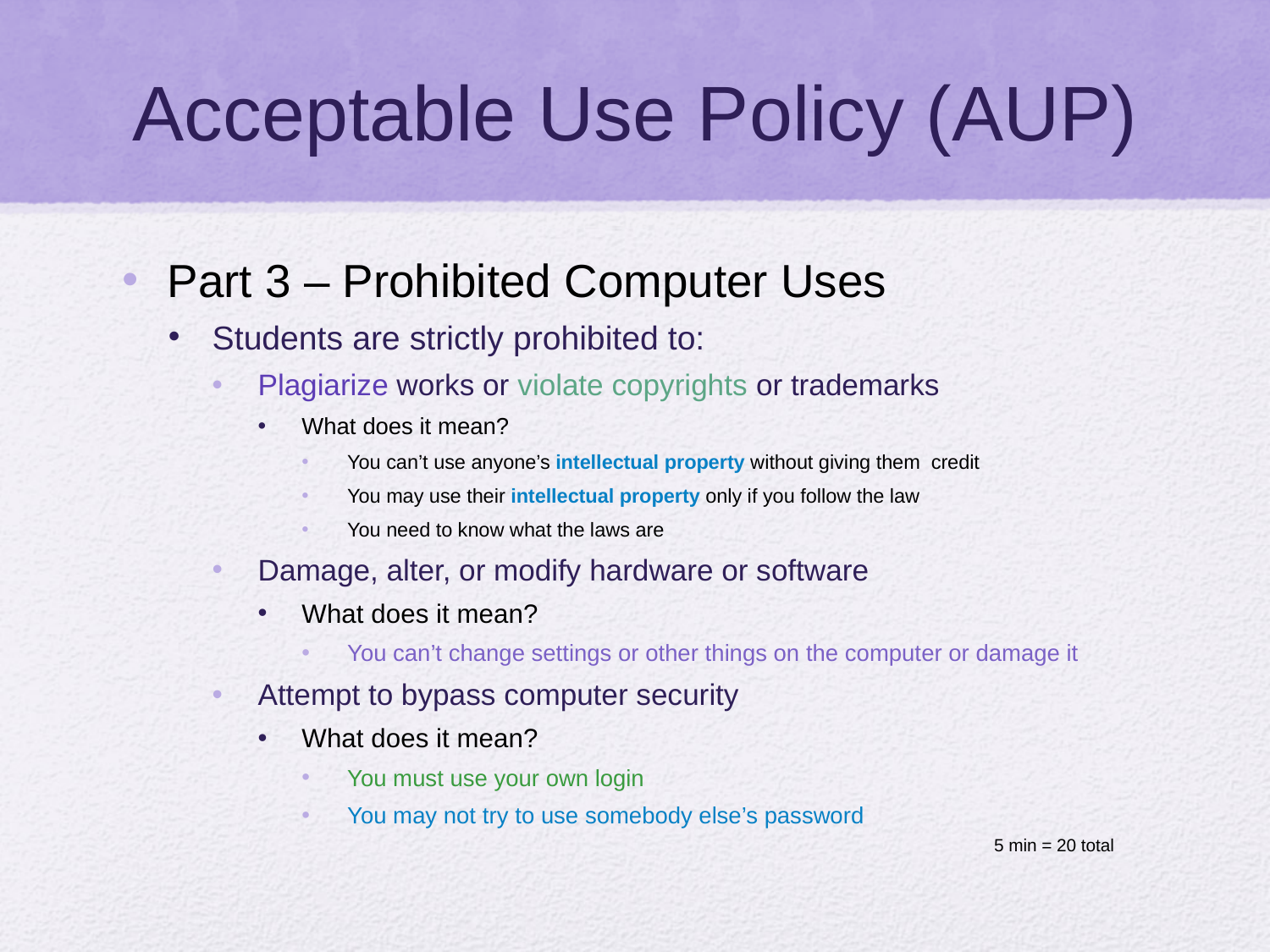

# Acceptable Use Policy (AUP)
Part 3 – Prohibited Computer Uses
Students are strictly prohibited to:
Plagiarize works or violate copyrights or trademarks
What does it mean?
You can’t use anyone’s intellectual property without giving them  credit
You may use their intellectual property only if you follow the law
You need to know what the laws are
Damage, alter, or modify hardware or software
What does it mean?
You can’t change settings or other things on the computer or damage it
Attempt to bypass computer security
What does it mean?
You must use your own login
You may not try to use somebody else’s password

5 min = 20 total